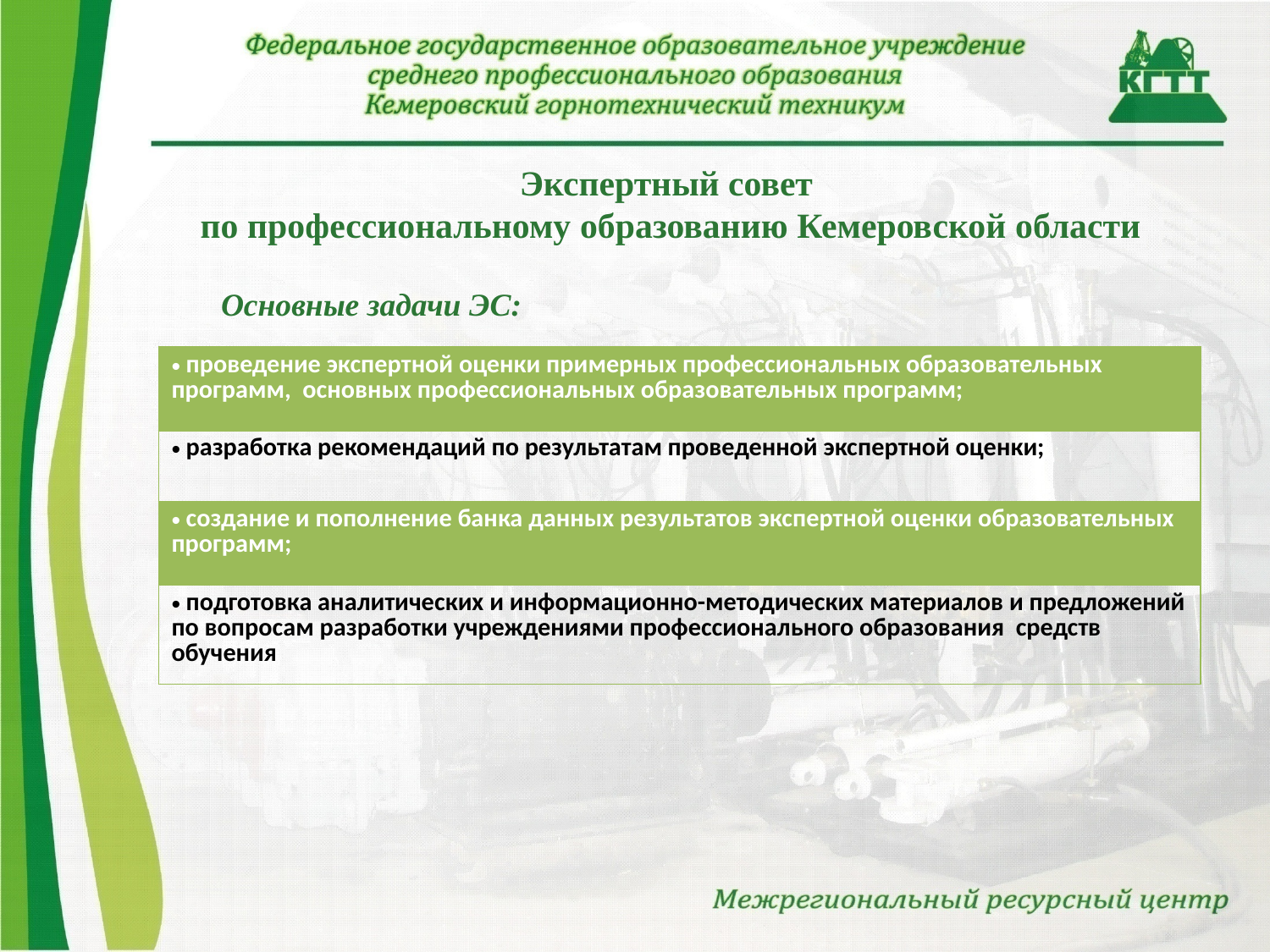

# Экспертный совет по профессиональному образованию Кемеровской области
Основные задачи ЭС:

| проведение экспертной оценки примерных профессиональных образовательных программ, основных профессиональных образовательных программ; |
| --- |
| разработка рекомендаций по результатам проведенной экспертной оценки; |
| создание и пополнение банка данных результатов экспертной оценки образовательных программ; |
| подготовка аналитических и информационно-методических материалов и предложений по вопросам разработки учреждениями профессионального образования средств обучения |